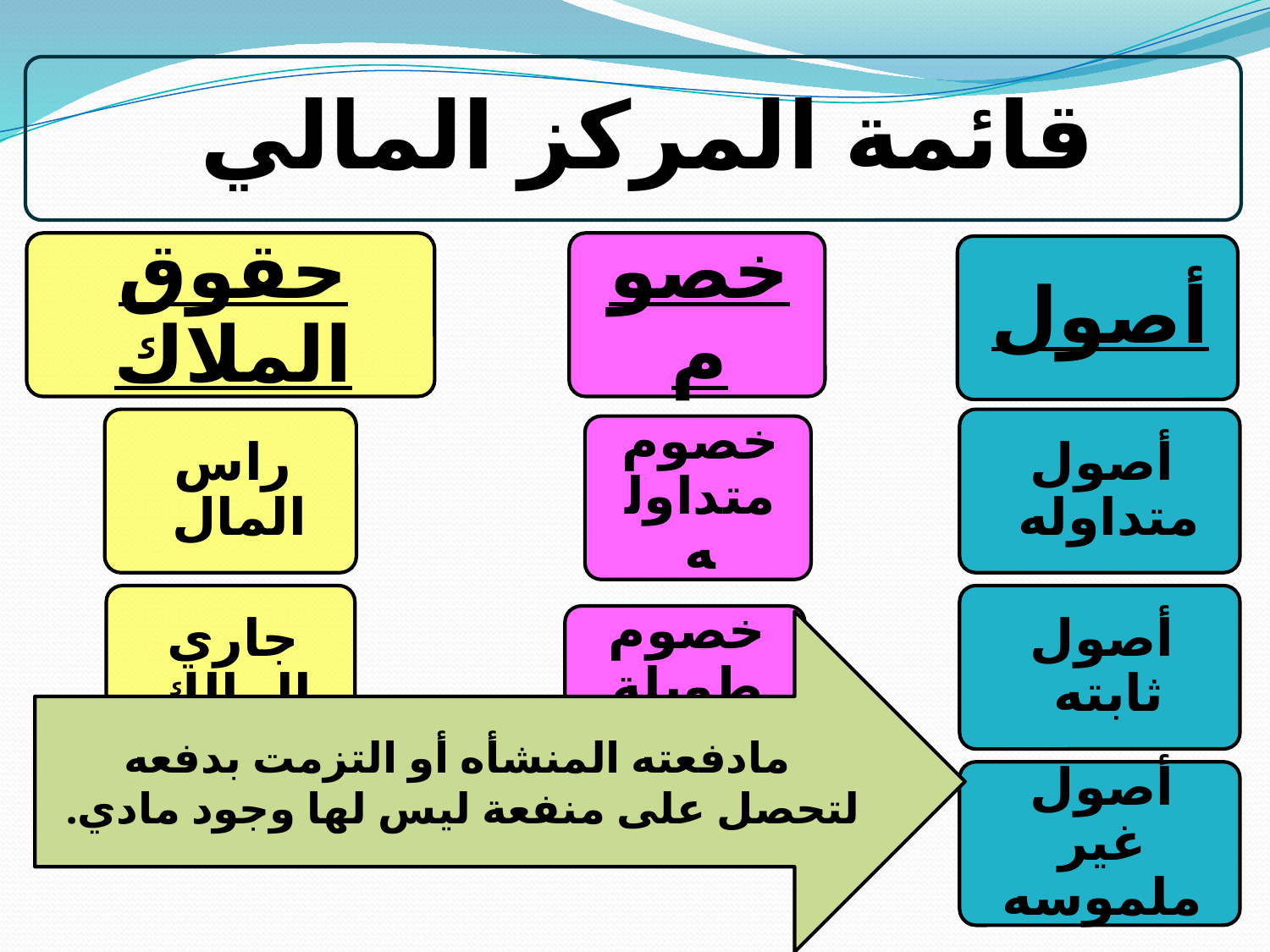

قائمة المركز المالي
حقوق الملاك
راس المال
جاري المالك
خصوم
خصوم طويلة الأجل
خصوم متداوله
أصول
أصول متداوله
أصول ثابته
أصول غير ملموسه
مادفعته المنشأه أو التزمت بدفعه لتحصل على منفعة ليس لها وجود مادي.